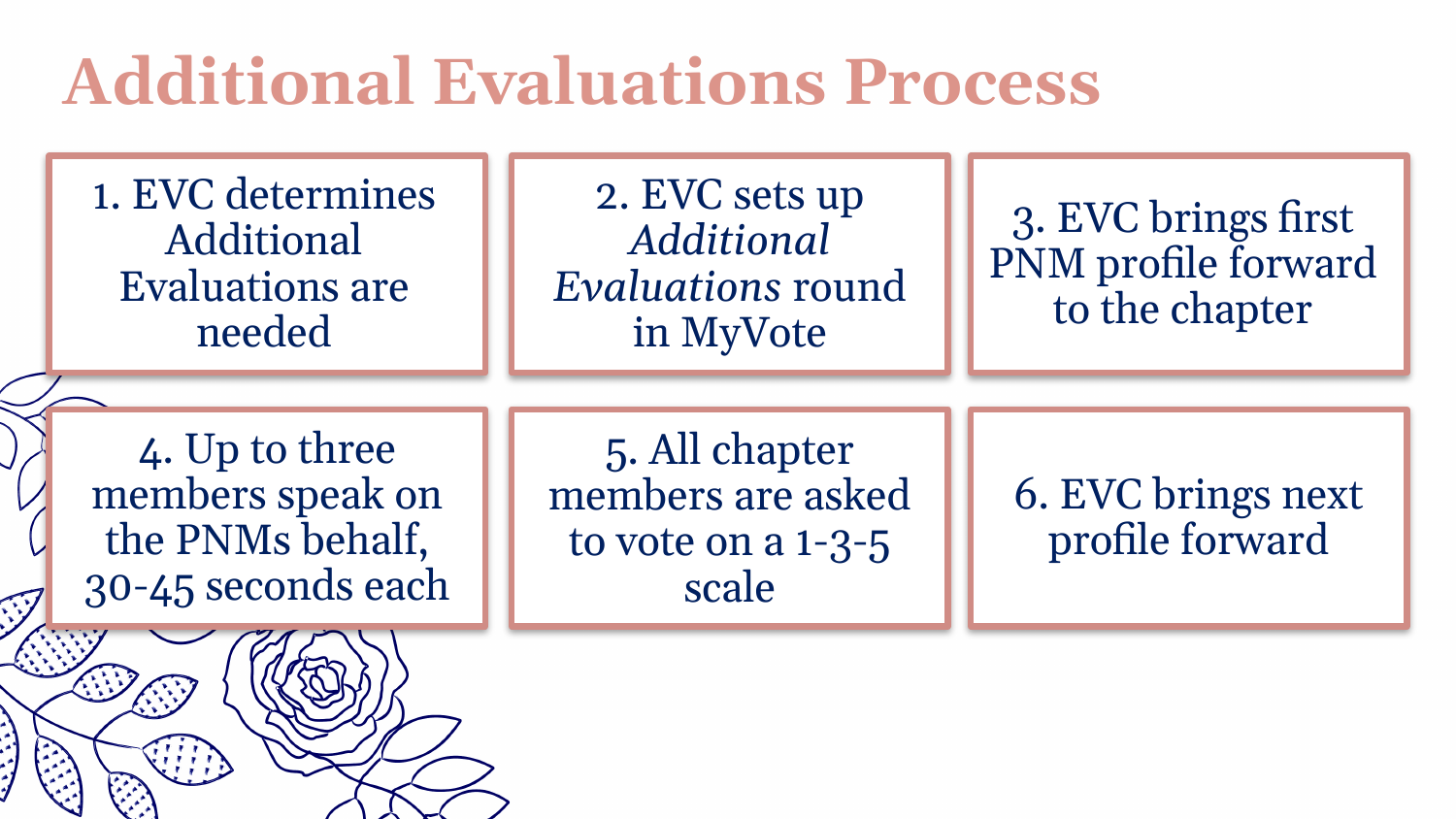

Additional Evaluations Process
1. EVC determines Additional Evaluations are needed

2. EVC sets up Additional Evaluations round in MyVote
3. EVC brings first PNM profile forward to the chapter

6. EVC brings next profile forward

4. Up to three members speak on the PNMs behalf, 30-45 seconds each

5. All chapter members are asked to vote on a 1-3-5 scale